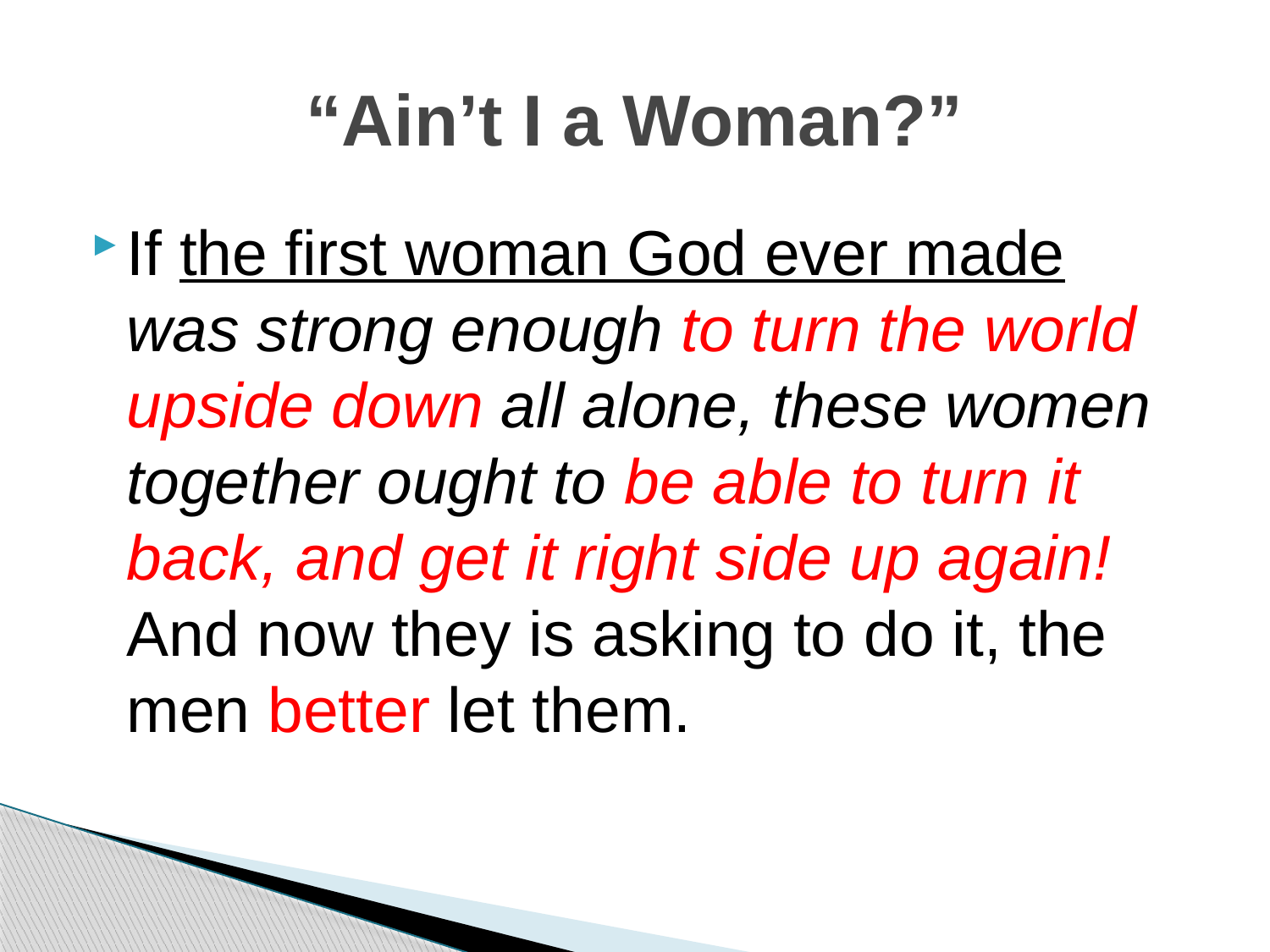

# “Ain’t I a Woman?”
If the first woman God ever made was strong enough to turn the world upside down all alone, these women together ought to be able to turn it back, and get it right side up again! And now they is asking to do it, the men better let them.